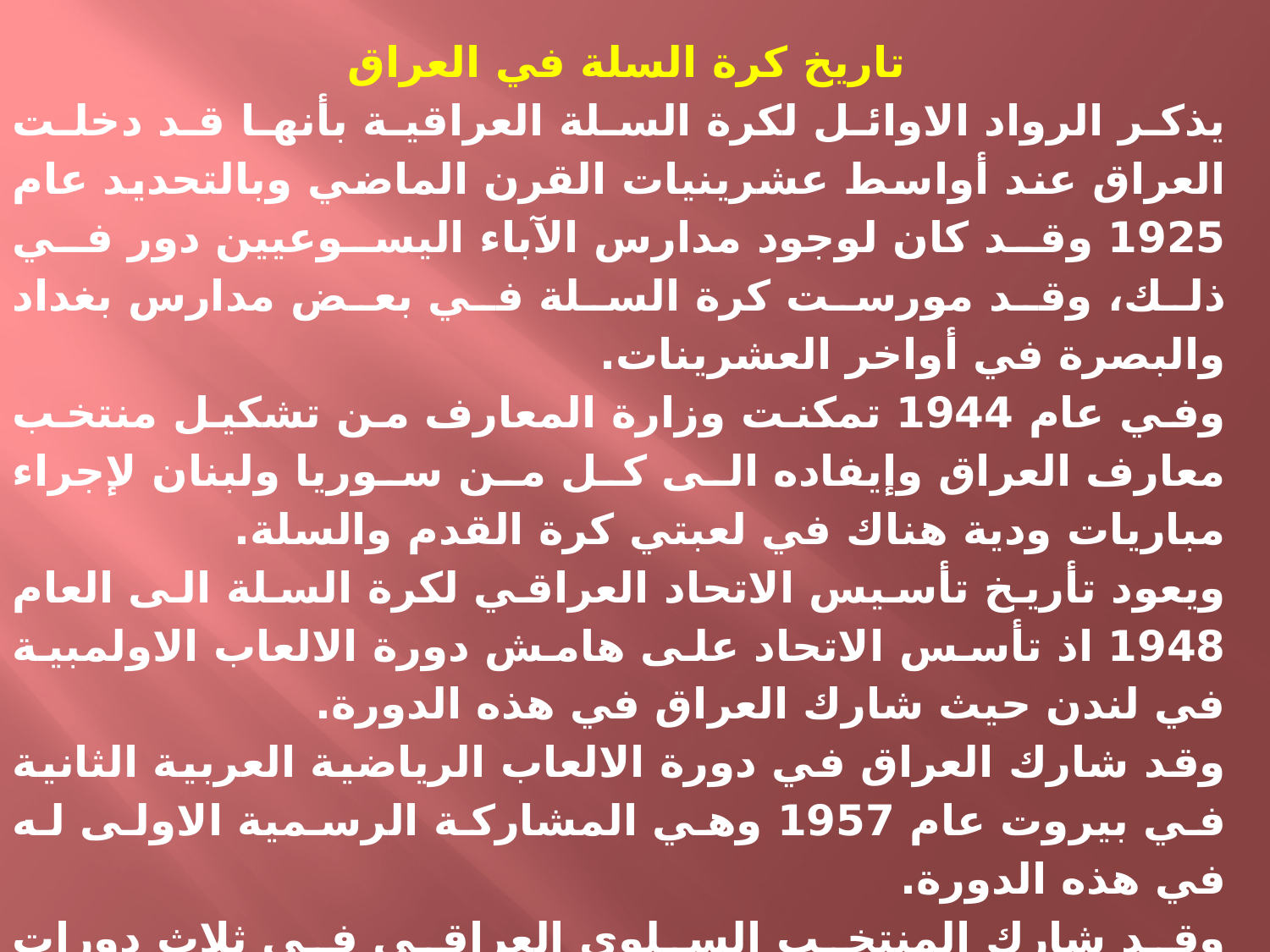

تاريخ كرة السلة في العراق
يذكر الرواد الاوائل لكرة السلة العراقية بأنها قد دخلت العراق عند أواسط عشرينيات القرن الماضي وبالتحديد عام 1925 وقد كان لوجود مدارس الآباء اليسوعيين دور في ذلك، وقد مورست كرة السلة في بعض مدارس بغداد والبصرة في أواخر العشرينات.
وفي عام 1944 تمكنت وزارة المعارف من تشكيل منتخب معارف العراق وإيفاده الى كل من سوريا ولبنان لإجراء مباريات ودية هناك في لعبتي كرة القدم والسلة.
ويعود تأريخ تأسيس الاتحاد العراقي لكرة السلة الى العام 1948 اذ تأسس الاتحاد على هامش دورة الالعاب الاولمبية في لندن حيث شارك العراق في هذه الدورة.
وقد شارك العراق في دورة الالعاب الرياضية العربية الثانية في بيروت عام 1957 وهي المشاركة الرسمية الاولى له في هذه الدورة.
وقد شارك المنتخب السلوي العراقي في ثلاث دورات آسيوية ابتداءً من دورة طهران عام 1974 وشارك للمرة الاولى في بطولة أمم آسيا بماليزيا عام 1977 وحصل على المركز السادس.